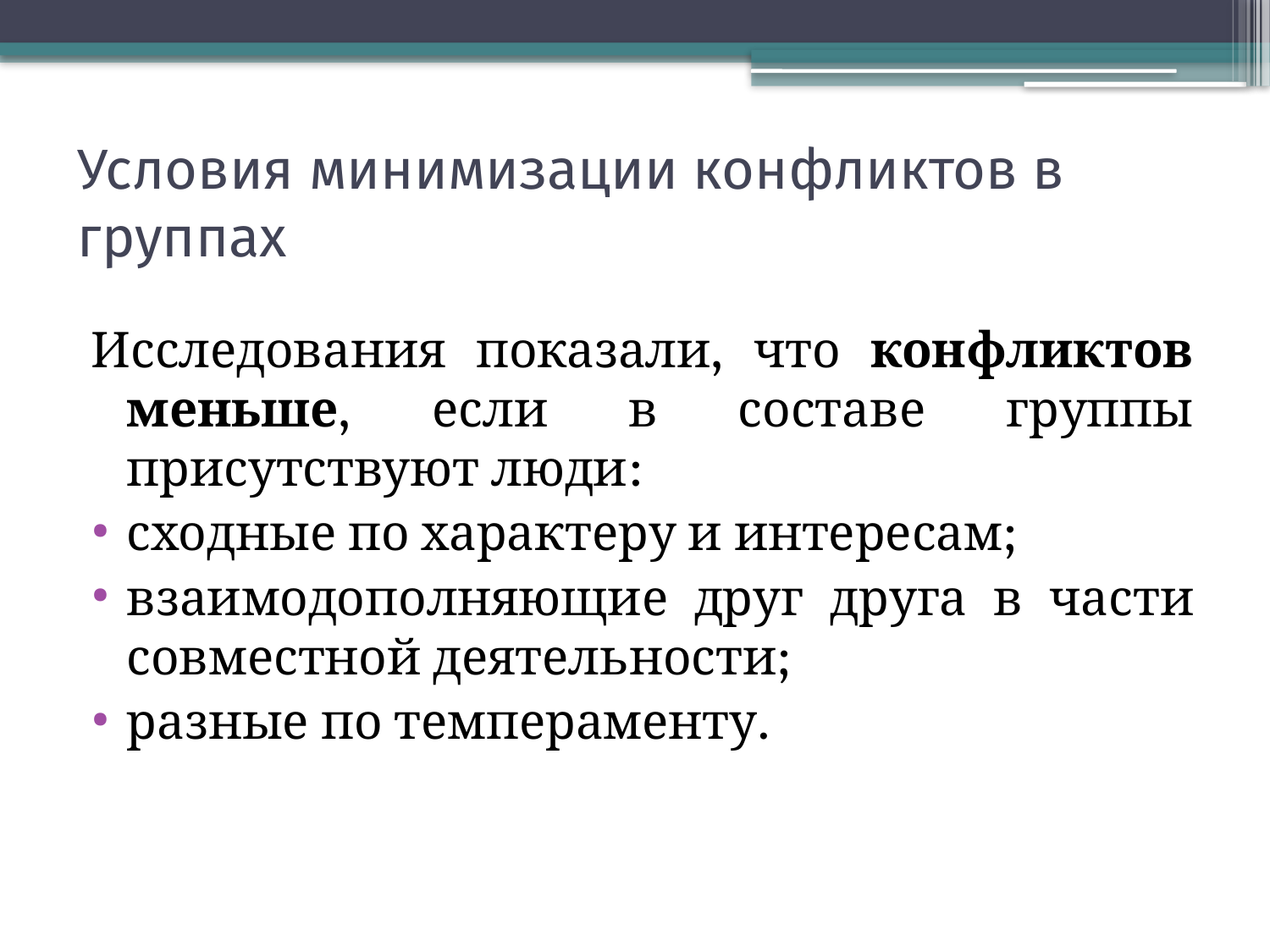

# Условия минимизации конфликтов в группах
Исследования показали, что конфликтов меньше, если в составе группы присутствуют люди:
сходные по характеру и интересам;
взаимодополняющие друг друга в части совместной деятельности;
разные по темпераменту.